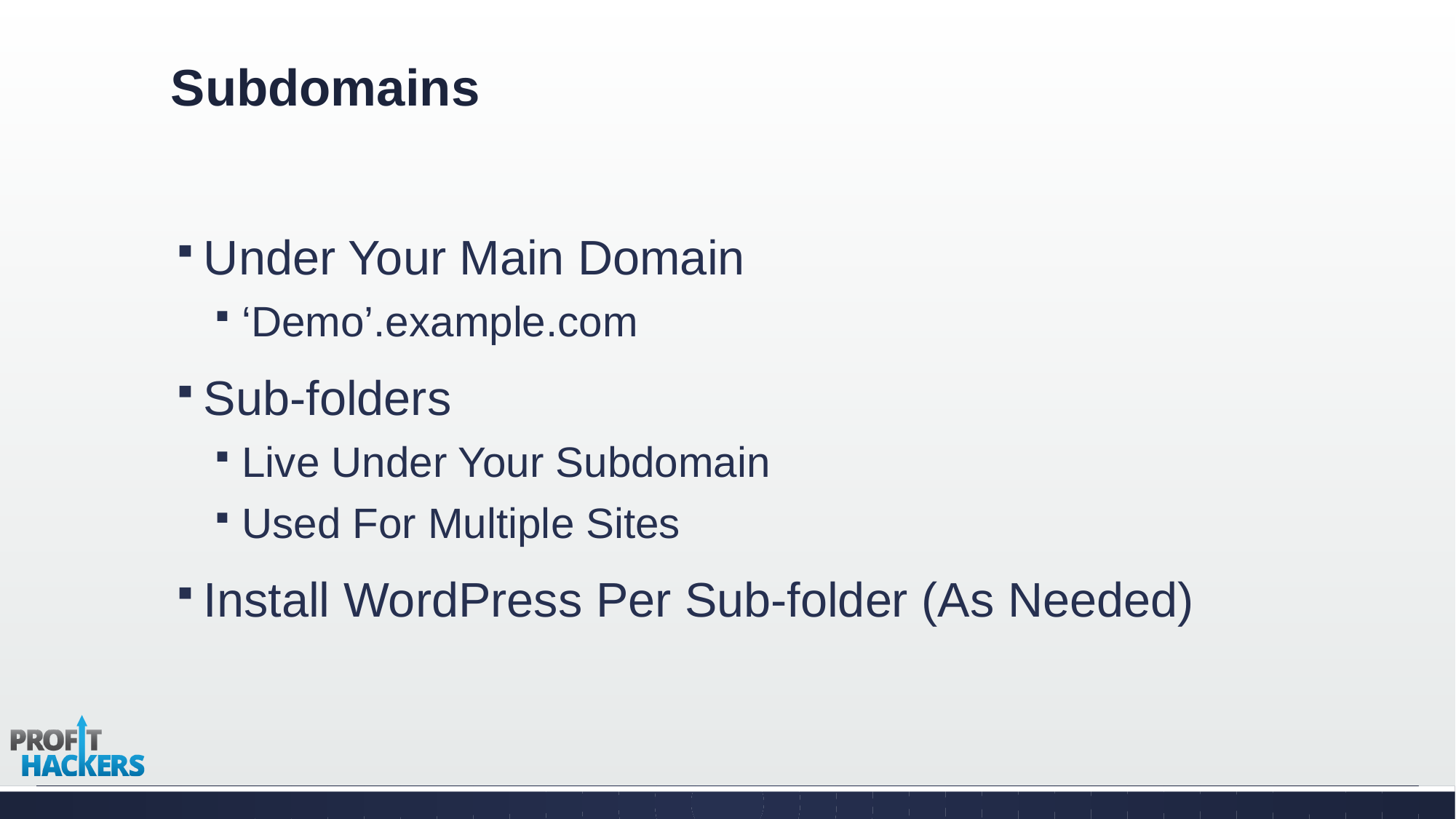

# Subdomains
Under Your Main Domain
‘Demo’.example.com
Sub-folders
Live Under Your Subdomain
Used For Multiple Sites
Install WordPress Per Sub-folder (As Needed)